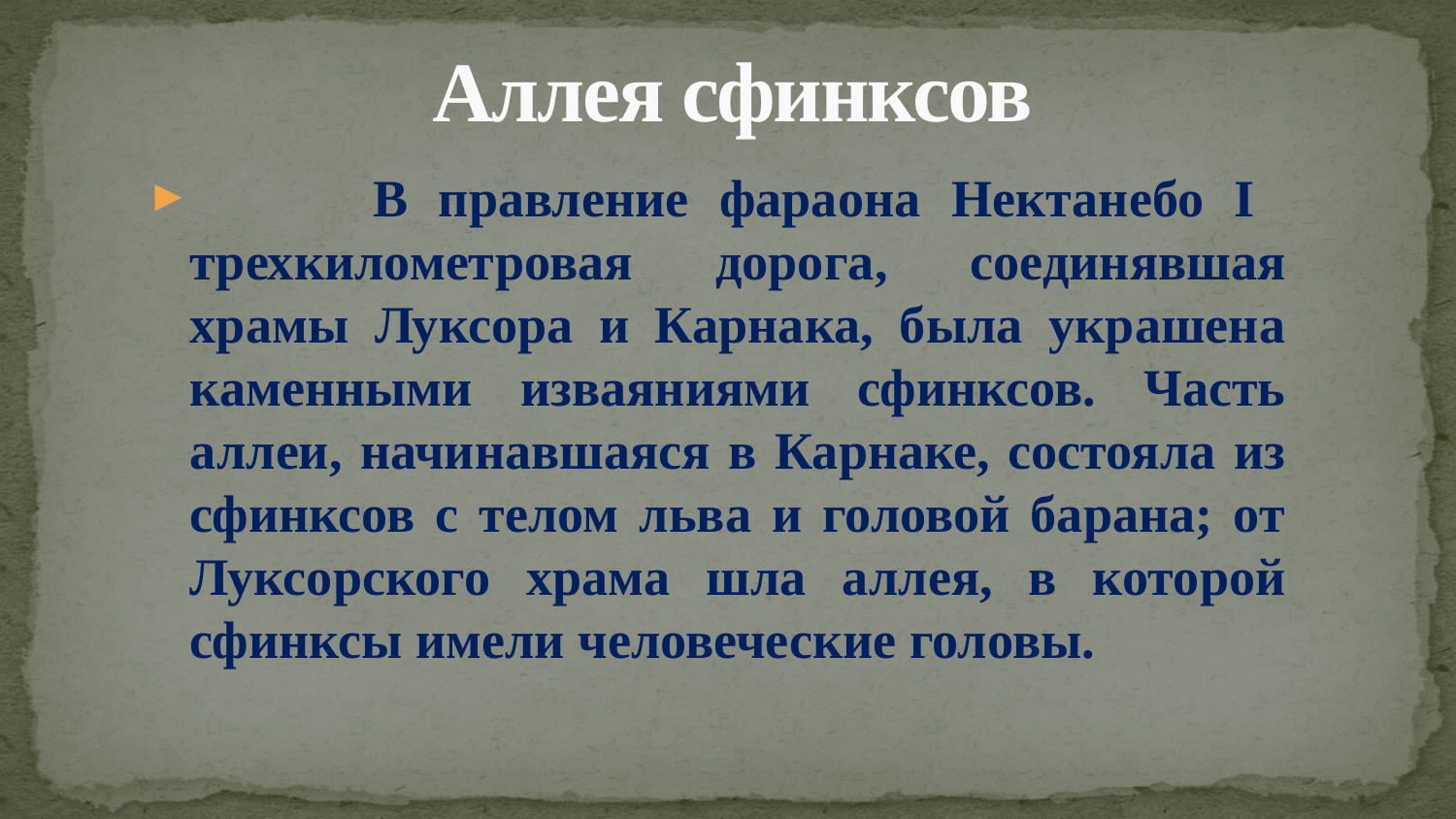

# Аллея сфинксов
      В правление фараона Нектанебо I  трехкилометровая дорога, соединявшая храмы Луксора и Карнака, была украшена каменными изваяниями сфинксов. Часть аллеи, начинавшаяся в Карнаке, состояла из сфинксов с телом льва и головой барана; от Луксорского храма шла аллея, в которой сфинксы имели человеческие головы.